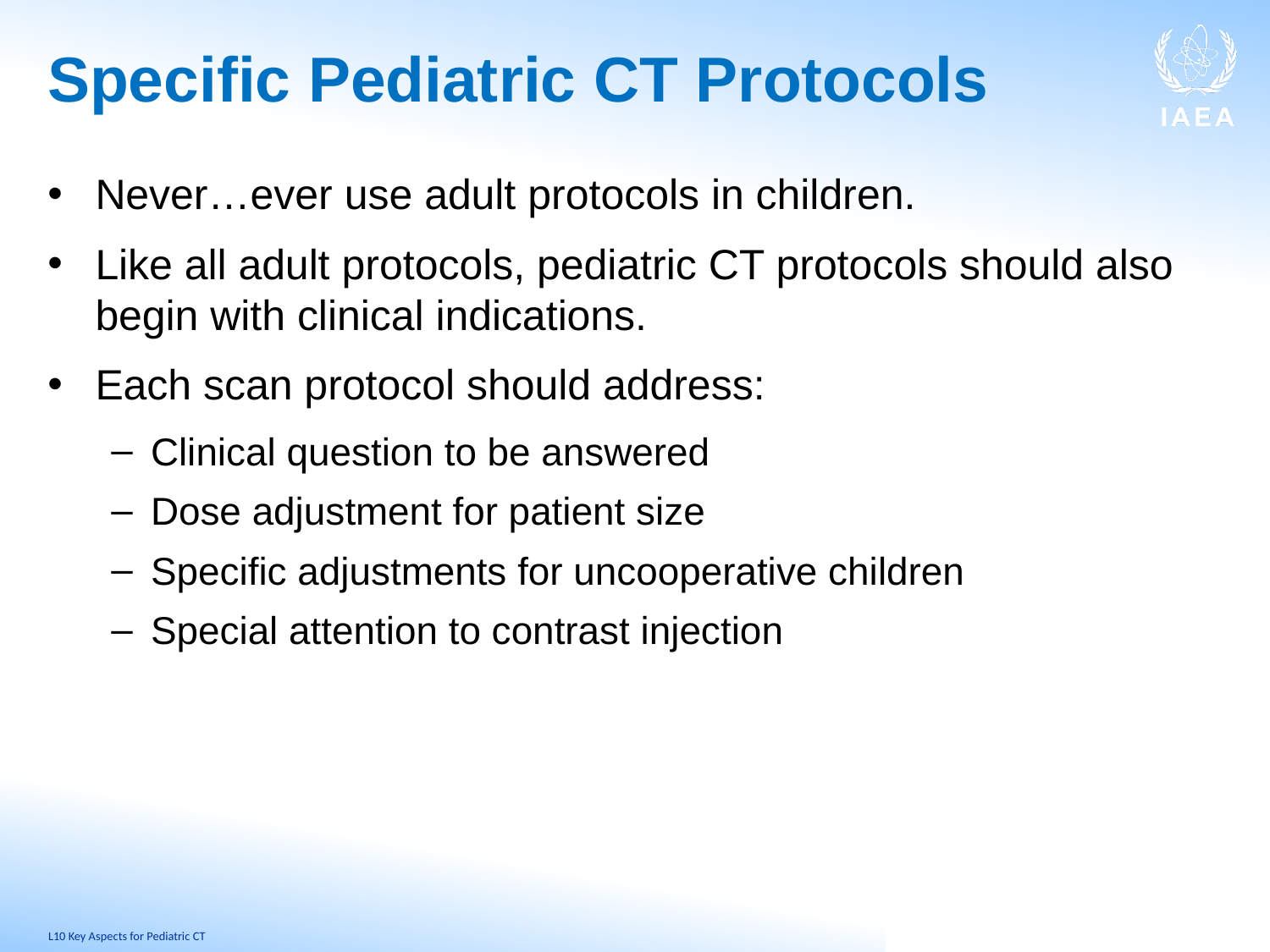

# Specific Pediatric CT Protocols
Never…ever use adult protocols in children.
Like all adult protocols, pediatric CT protocols should also begin with clinical indications.
Each scan protocol should address:
Clinical question to be answered
Dose adjustment for patient size
Specific adjustments for uncooperative children
Special attention to contrast injection